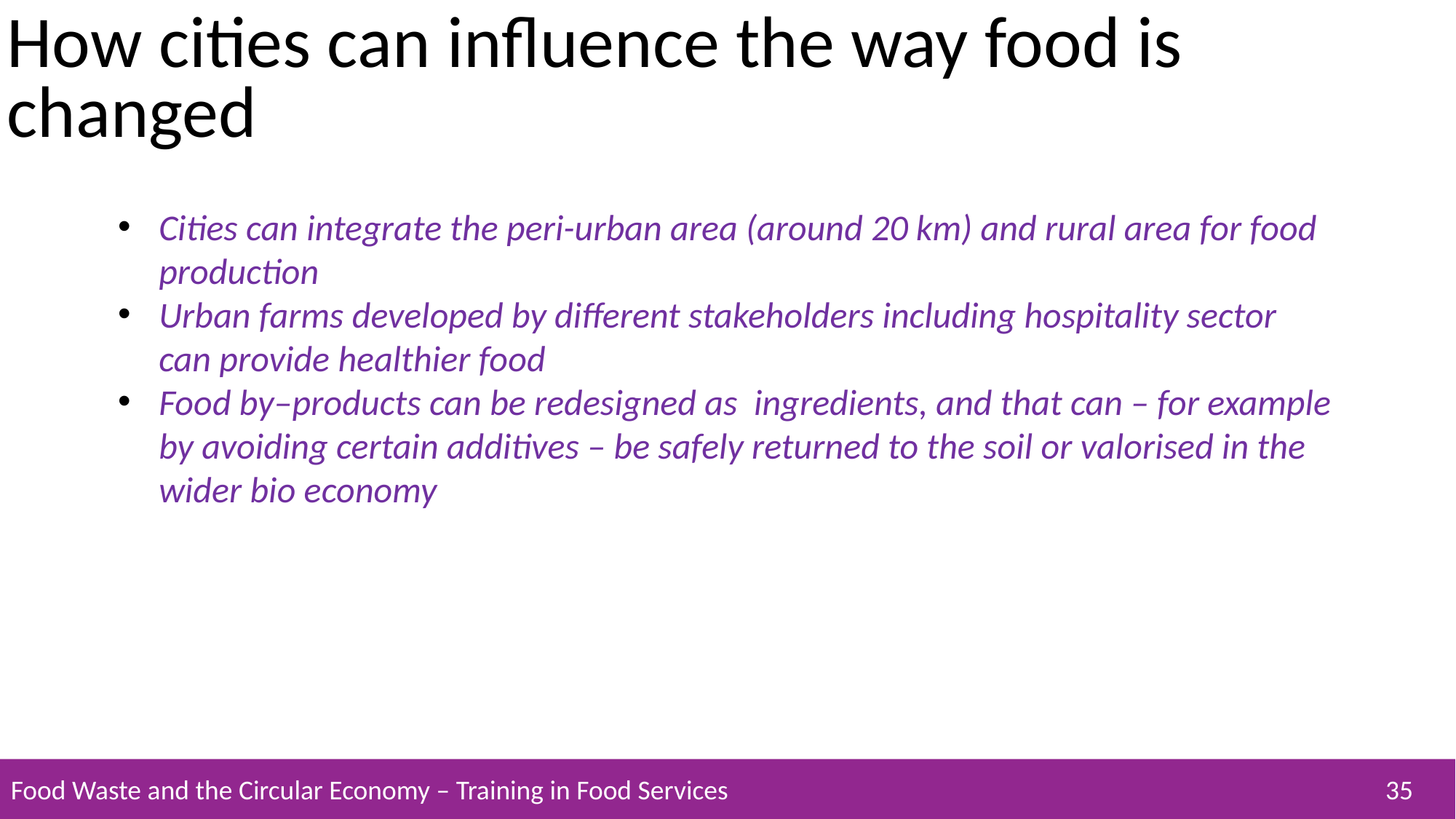

How cities can influence the way food is changed

Cities can integrate the peri-urban area (around 20 km) and rural area for food production
Urban farms developed by different stakeholders including hospitality sector can provide healthier food
Food by–products can be redesigned as  ingredients, and that can – for example by avoiding certain additives – be safely returned to the soil or valorised in the wider bio economy